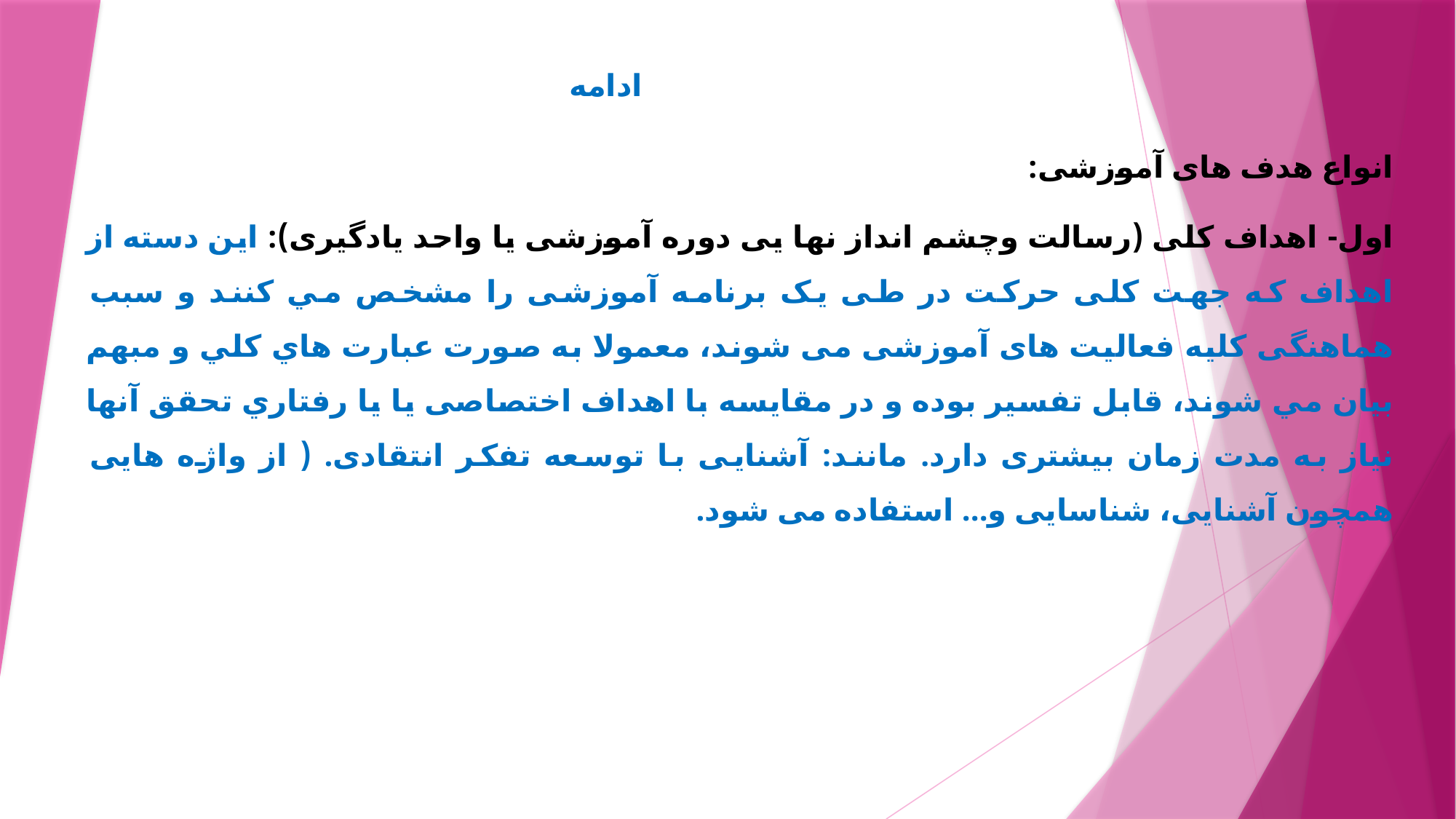

# ادامه
انواع هدف های آموزشی:
اول- اهداف کلی (رسالت وچشم انداز نها یی دوره آموزشی یا واحد یادگیری): اين دسته از اهداف که جهت کلی حركت در طی يک برنامه آموزشی را مشخص مي كنند و سبب هماهنگی کليه فعاليت های آموزشی می شوند، معمولا به صورت عبارت هاي كلي و مبهم بيان مي شوند، قابل تفسير بوده و در مقايسه با اهداف اختصاصی يا يا رفتاري تحقق آنها نياز به مدت زمان بيشتری دارد. مانند: آشنایی با توسعه تفکر انتقادی. ( از واژه هایی همچون آشنایی، شناسایی و... استفاده می شود.